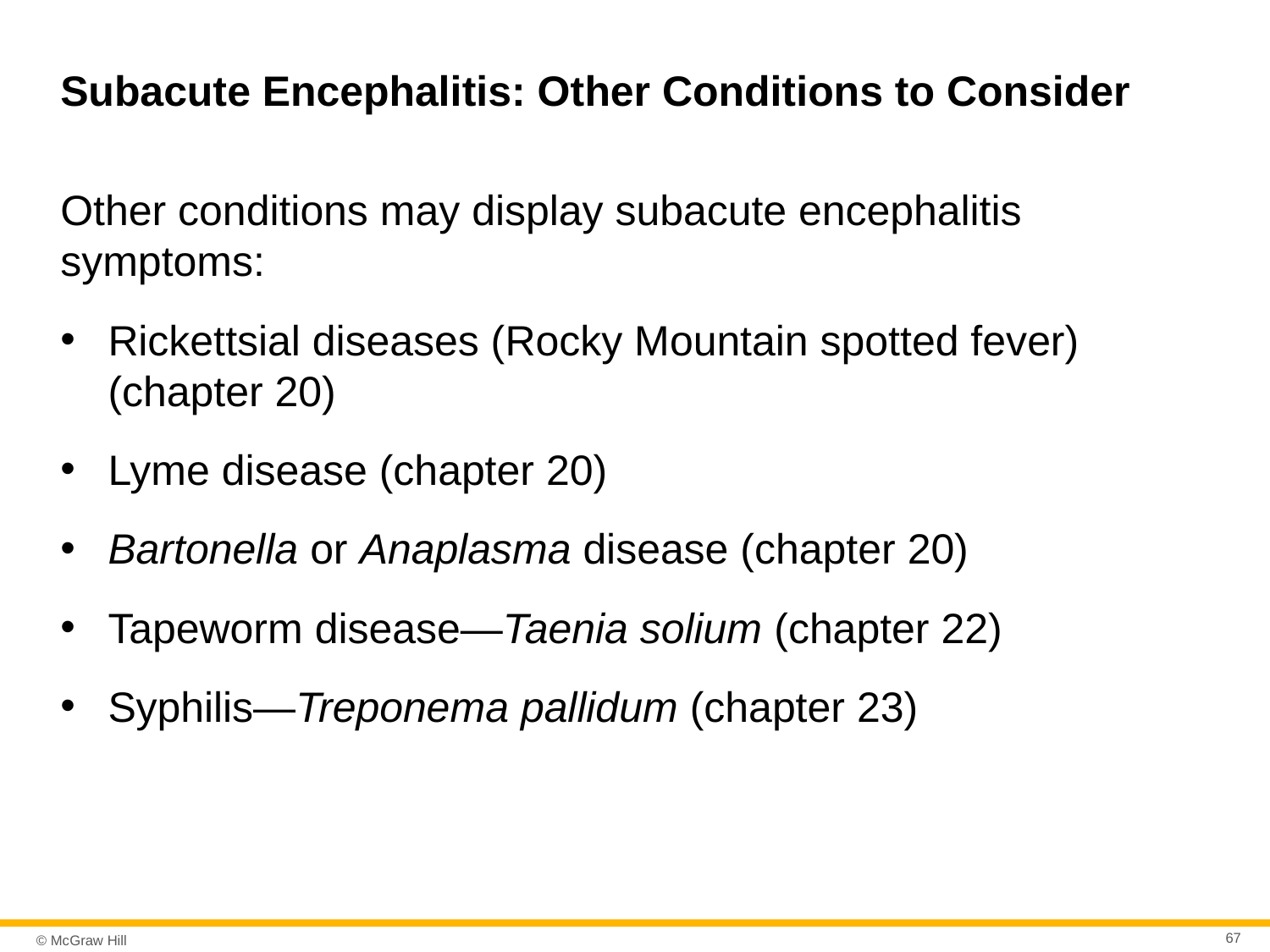

# Subacute Encephalitis: Other Conditions to Consider
Other conditions may display subacute encephalitis symptoms:
Rickettsial diseases (Rocky Mountain spotted fever) (chapter 20)
Lyme disease (chapter 20)
Bartonella or Anaplasma disease (chapter 20)
Tapeworm disease—Taenia solium (chapter 22)
Syphilis—Treponema pallidum (chapter 23)